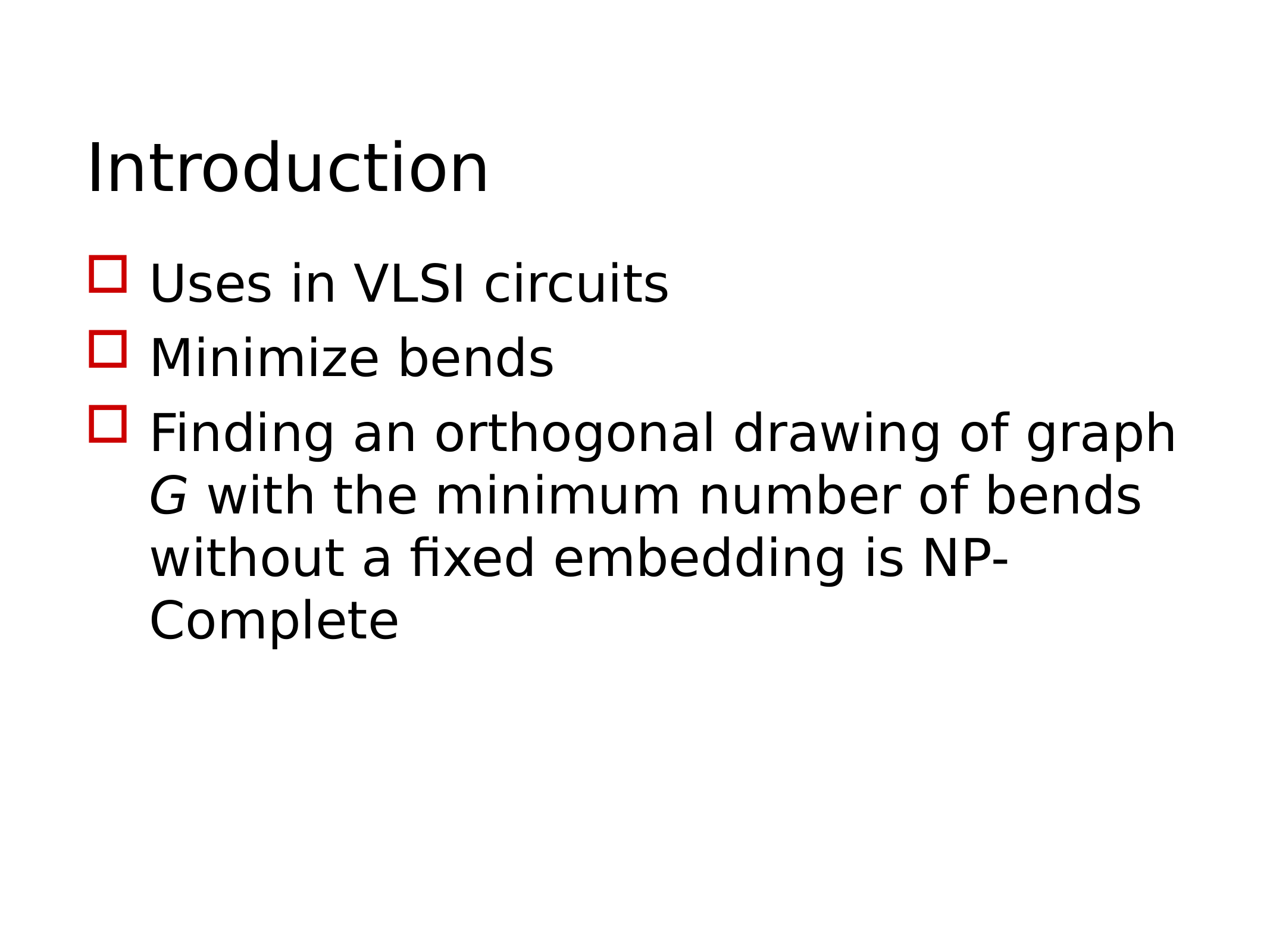

Introduction
Uses in VLSI circuits
Minimize bends
Finding an orthogonal drawing of graph G with the minimum number of bends without a fixed embedding is NP-Complete
24